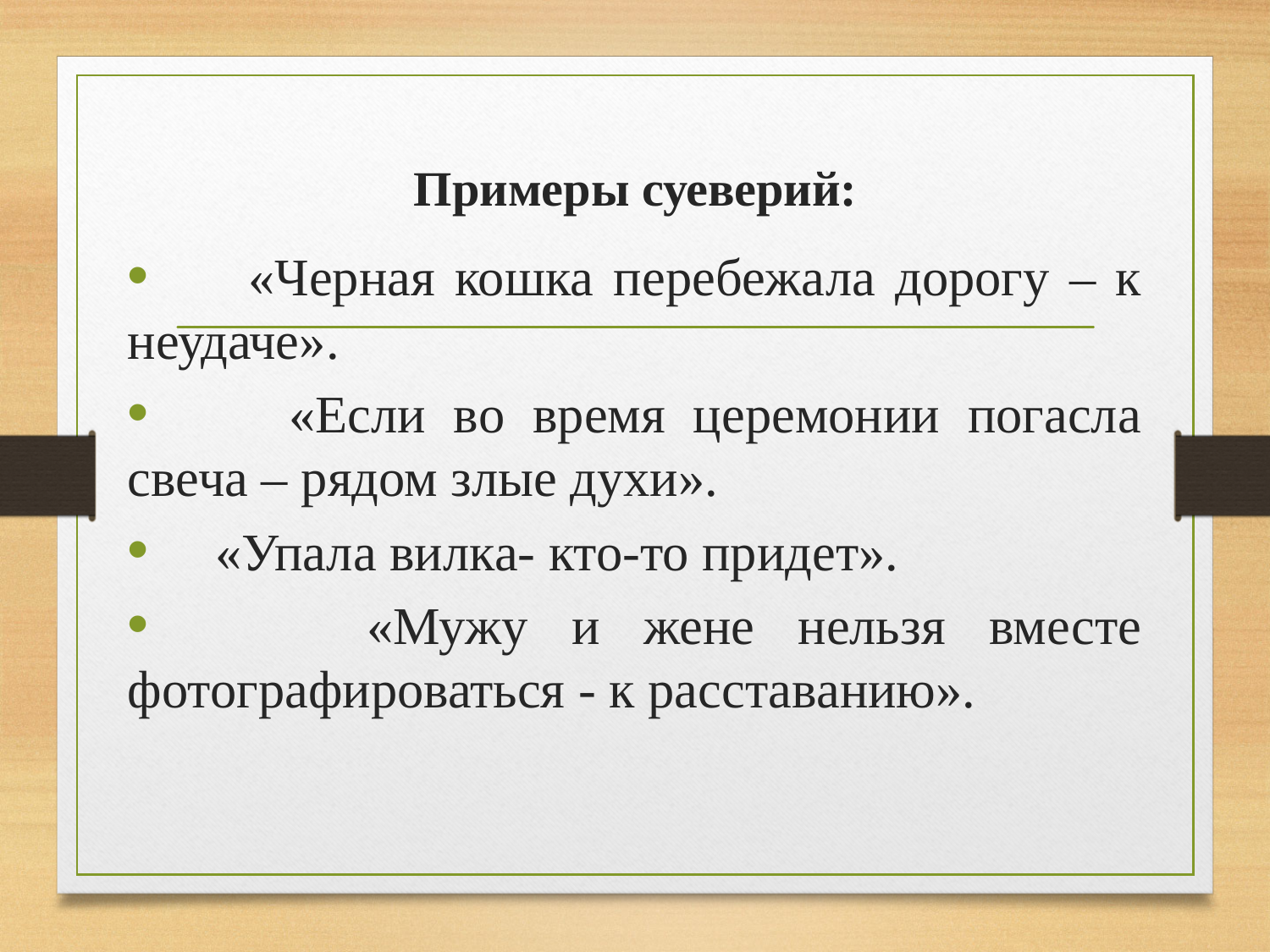

«Черная кошка перебежала дорогу – к неудаче».
     «Если во время церемонии погасла свеча – рядом злые духи».
     «Упала вилка- кто-то придет».
     «Мужу и жене нельзя вместе фотографироваться - к расставанию».

# Примеры суеверий: